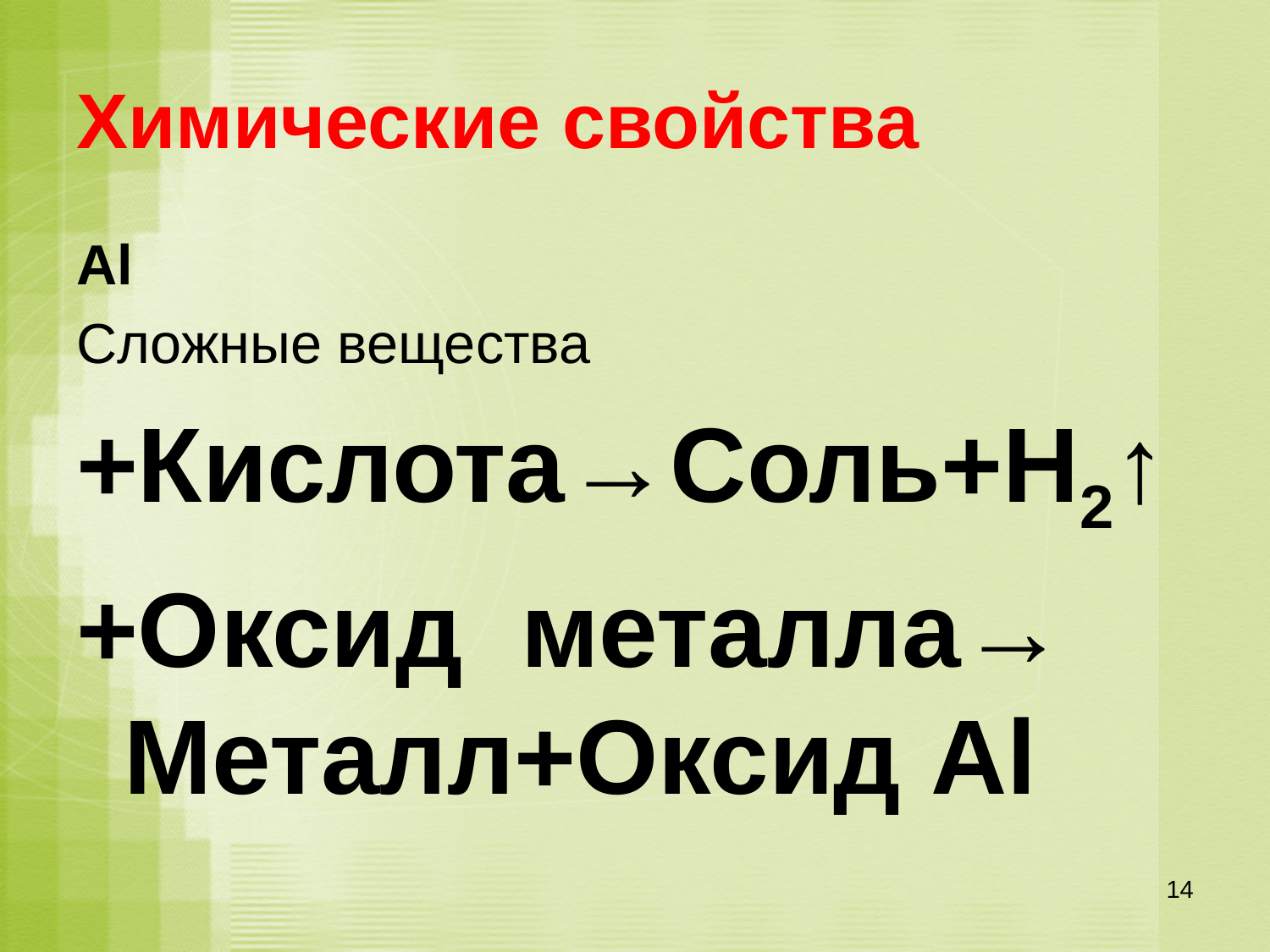

# Химические свойства
Al
Сложные вещества
+Кислота→Соль+Н2↑
+Оксид  металла→ Металл+Оксид Аl

14